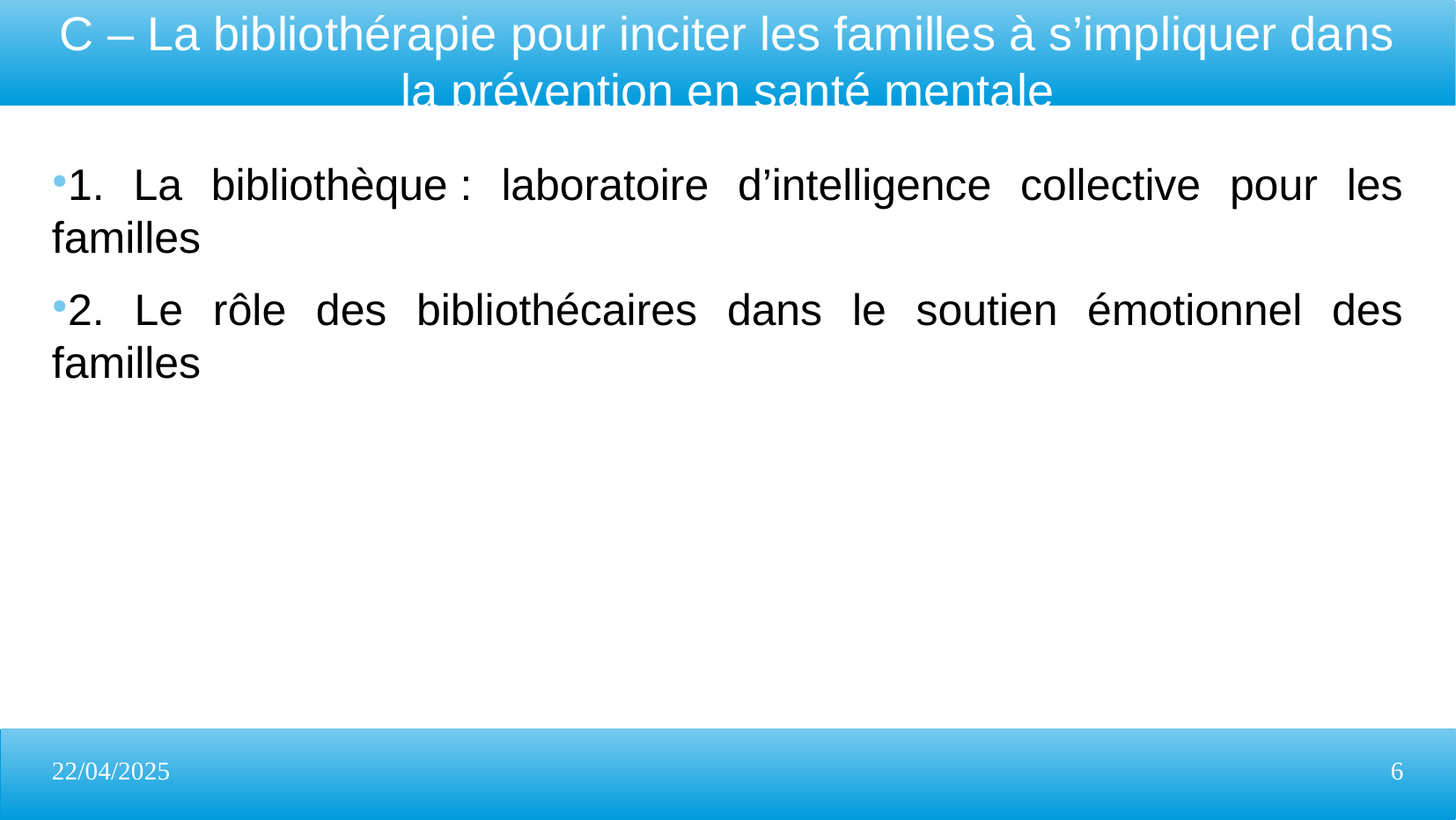

1. La bibliothèque : laboratoire d’intelligence collective pour les familles
2. Le rôle des bibliothécaires dans le soutien émotionnel des familles
C – La bibliothérapie pour inciter les familles à s’impliquer dans la prévention en santé mentale
22/04/2025
6